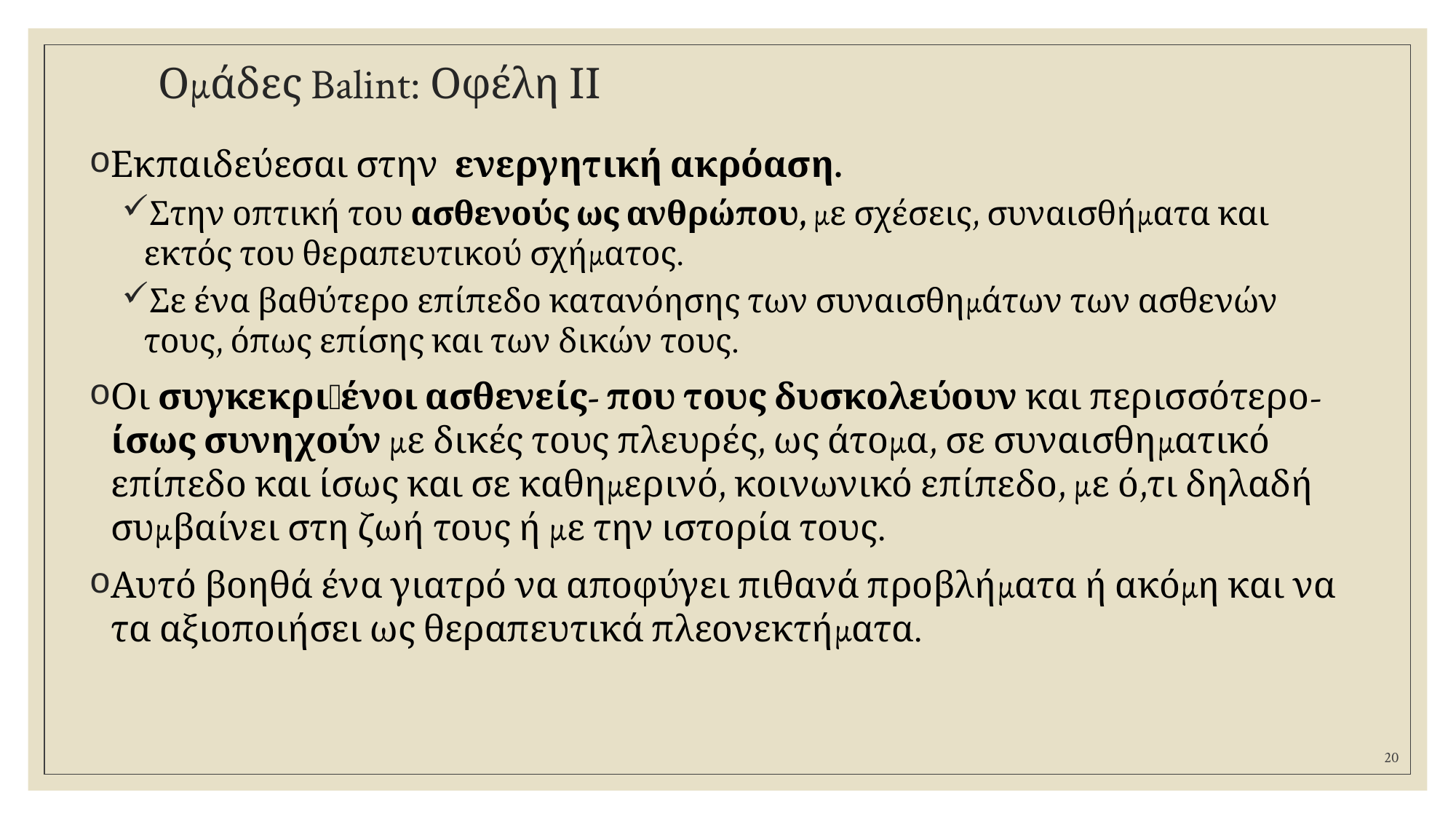

# Ομάδες Balint: Οφέλη ΙΙ
Εκπαιδεύεσαι στην  ενεργητική ακρόαση.
Στην οπτική του ασθενούς ως ανθρώπου, με σχέσεις, συναισθήματα και εκτός του θεραπευτικού σχήματος.
Σε ένα βαθύτερο επίπεδο κατανόησης των συναισθημάτων των ασθενών τους, όπως επίσης και των δικών τους.
Οι συγκεκριμένοι ασθενείς- που τους δυσκολεύουν και περισσότερο- ίσως συνηχούν με δικές τους πλευρές, ως άτομα, σε συναισθηματικό επίπεδο και ίσως και σε καθημερινό, κοινωνικό επίπεδο, με ό,τι δηλαδή συμβαίνει στη ζωή τους ή με την ιστορία τους.
Αυτό βοηθά ένα γιατρό να αποφύγει πιθανά προβλήματα ή ακόμη και να τα αξιοποιήσει ως θεραπευτικά πλεονεκτήματα.

20